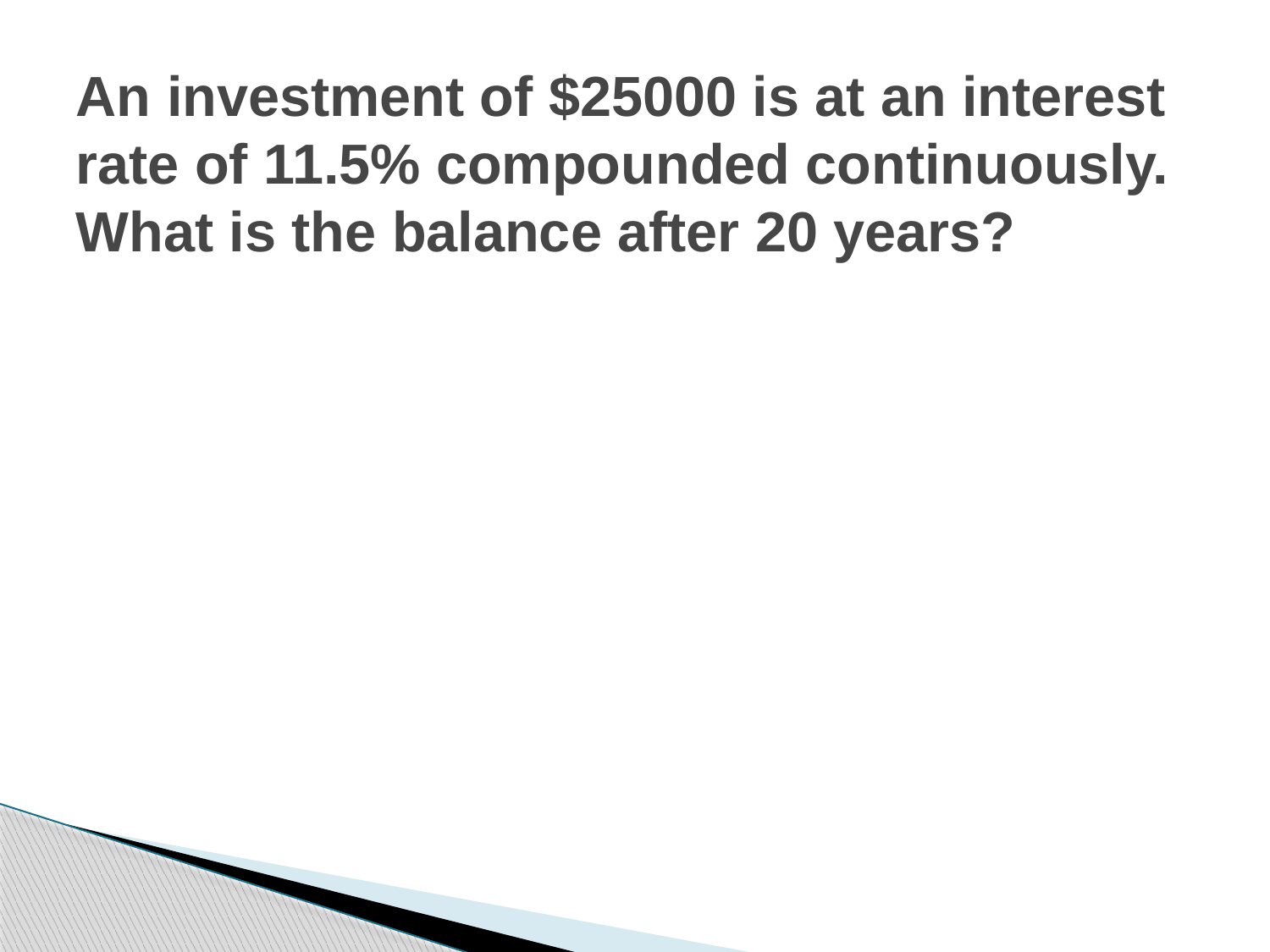

# An investment of $25000 is at an interest rate of 11.5% compounded continuously. What is the balance after 20 years?